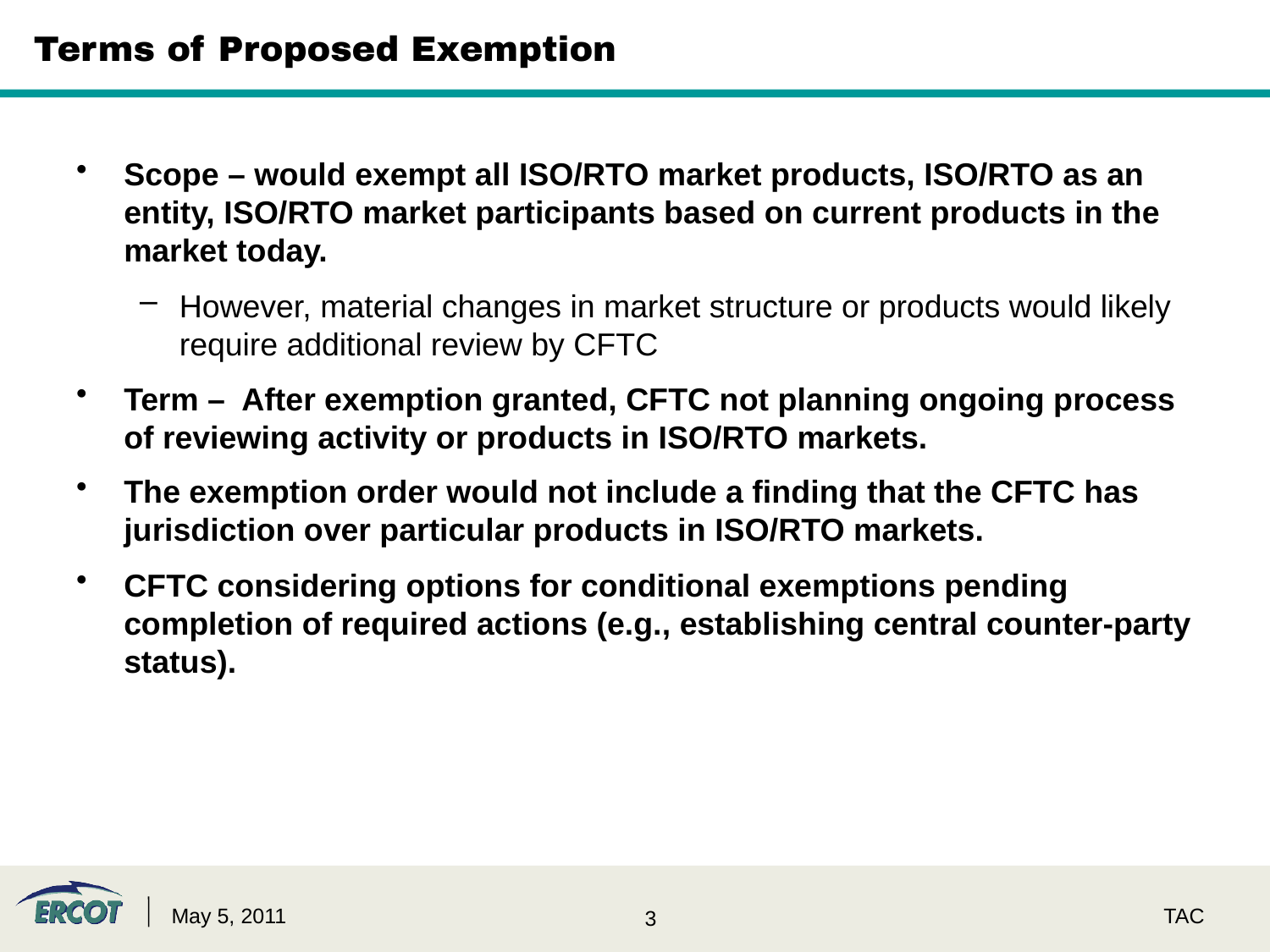

# Terms of Proposed Exemption
Scope – would exempt all ISO/RTO market products, ISO/RTO as an entity, ISO/RTO market participants based on current products in the market today.
However, material changes in market structure or products would likely require additional review by CFTC
Term –  After exemption granted, CFTC not planning ongoing process of reviewing activity or products in ISO/RTO markets.
The exemption order would not include a finding that the CFTC has  jurisdiction over particular products in ISO/RTO markets.
CFTC considering options for conditional exemptions pending completion of required actions (e.g., establishing central counter-party status).
May 5, 2011
TAC